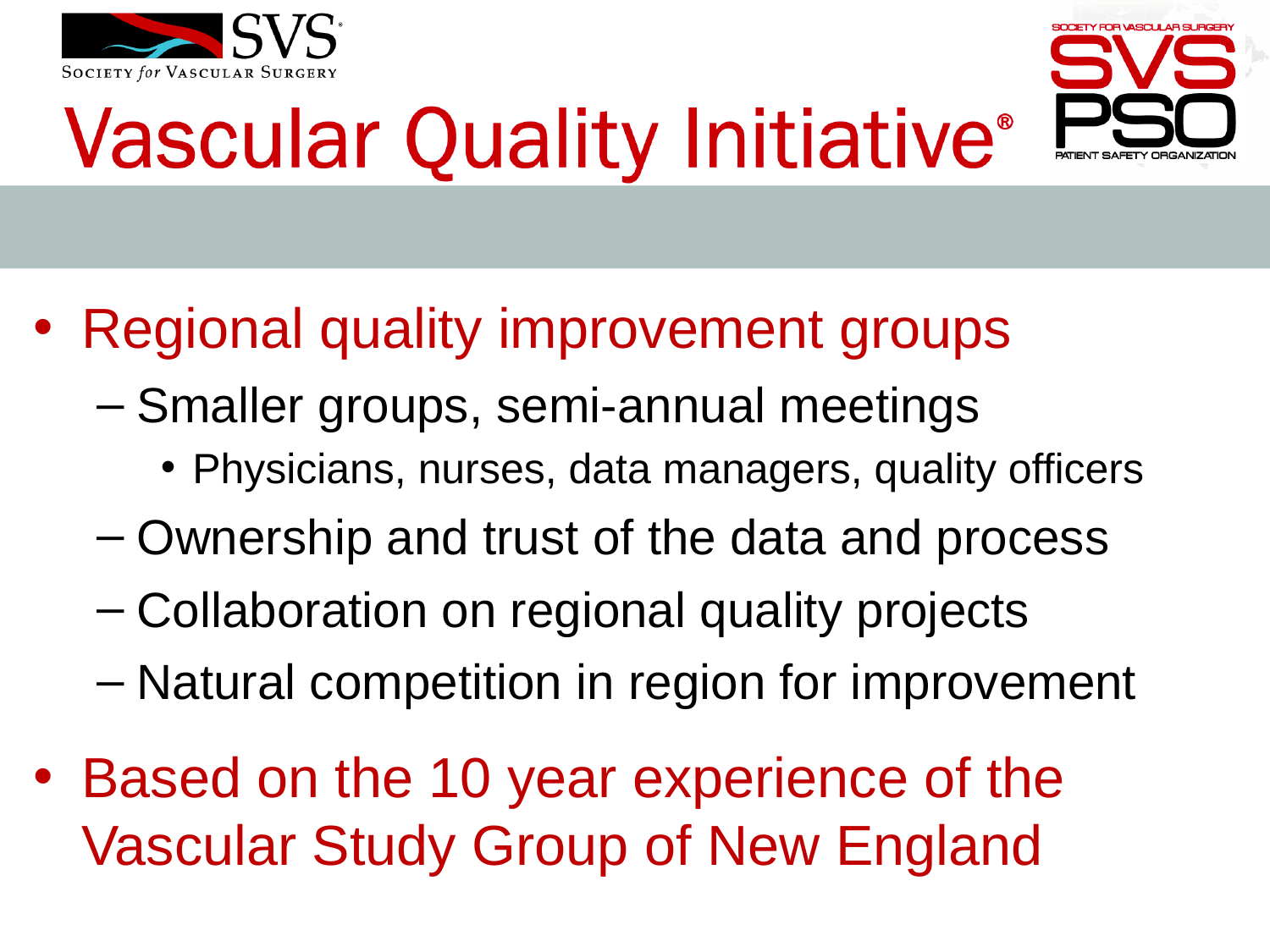

Regional quality improvement groups
Smaller groups, semi-annual meetings
Physicians, nurses, data managers, quality officers
Ownership and trust of the data and process
Collaboration on regional quality projects
Natural competition in region for improvement
Based on the 10 year experience of the           Vascular Study Group of New England